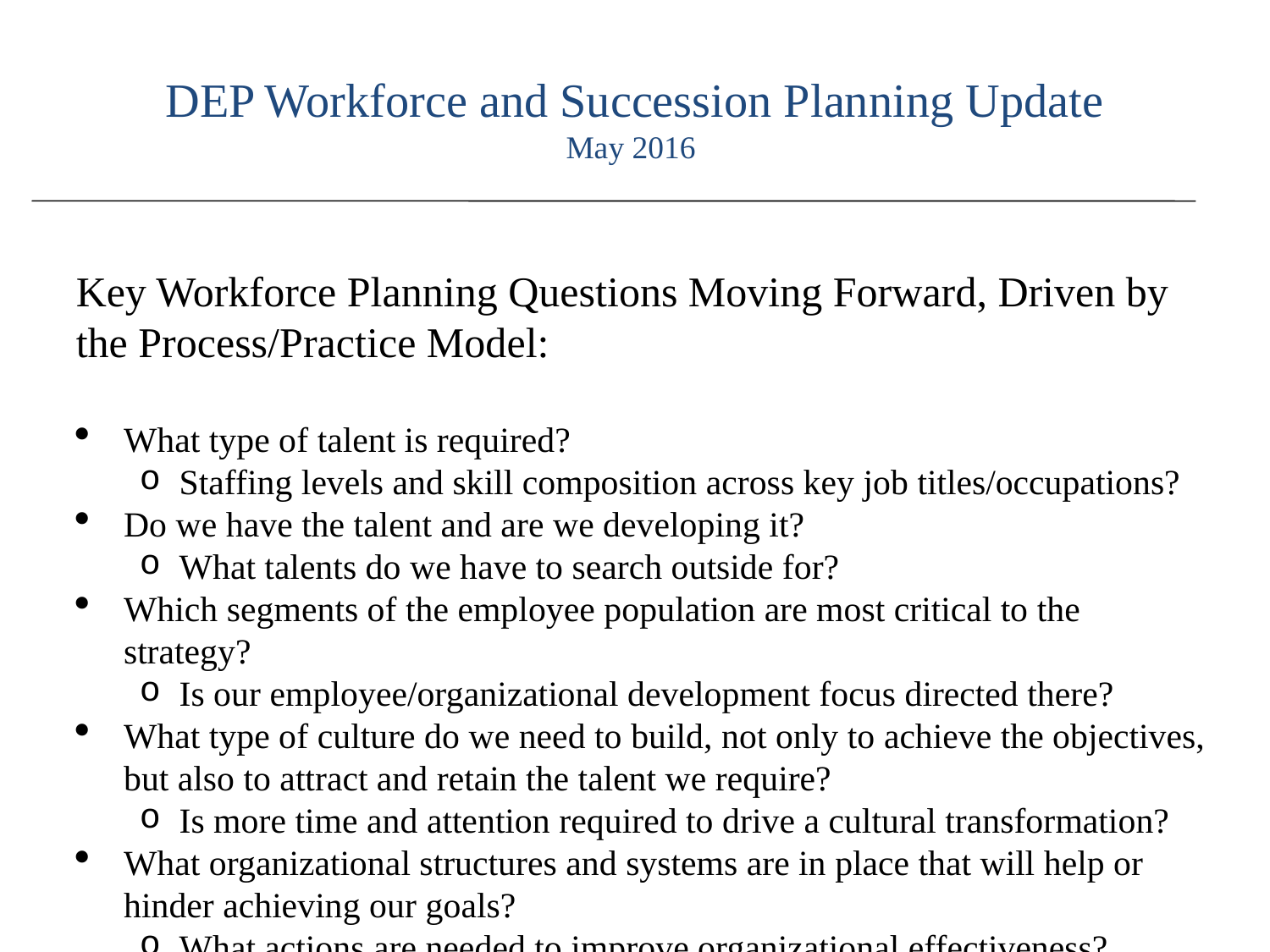

# DEP Workforce and Succession Planning Update May 2016
Key Workforce Planning Questions Moving Forward, Driven by the Process/Practice Model:

What type of talent is required?
Staffing levels and skill composition across key job titles/occupations?
Do we have the talent and are we developing it?
What talents do we have to search outside for?
Which segments of the employee population are most critical to the strategy?
Is our employee/organizational development focus directed there?
What type of culture do we need to build, not only to achieve the objectives, but also to attract and retain the talent we require?
Is more time and attention required to drive a cultural transformation?
What organizational structures and systems are in place that will help or hinder achieving our goals?
What actions are needed to improve organizational effectiveness?